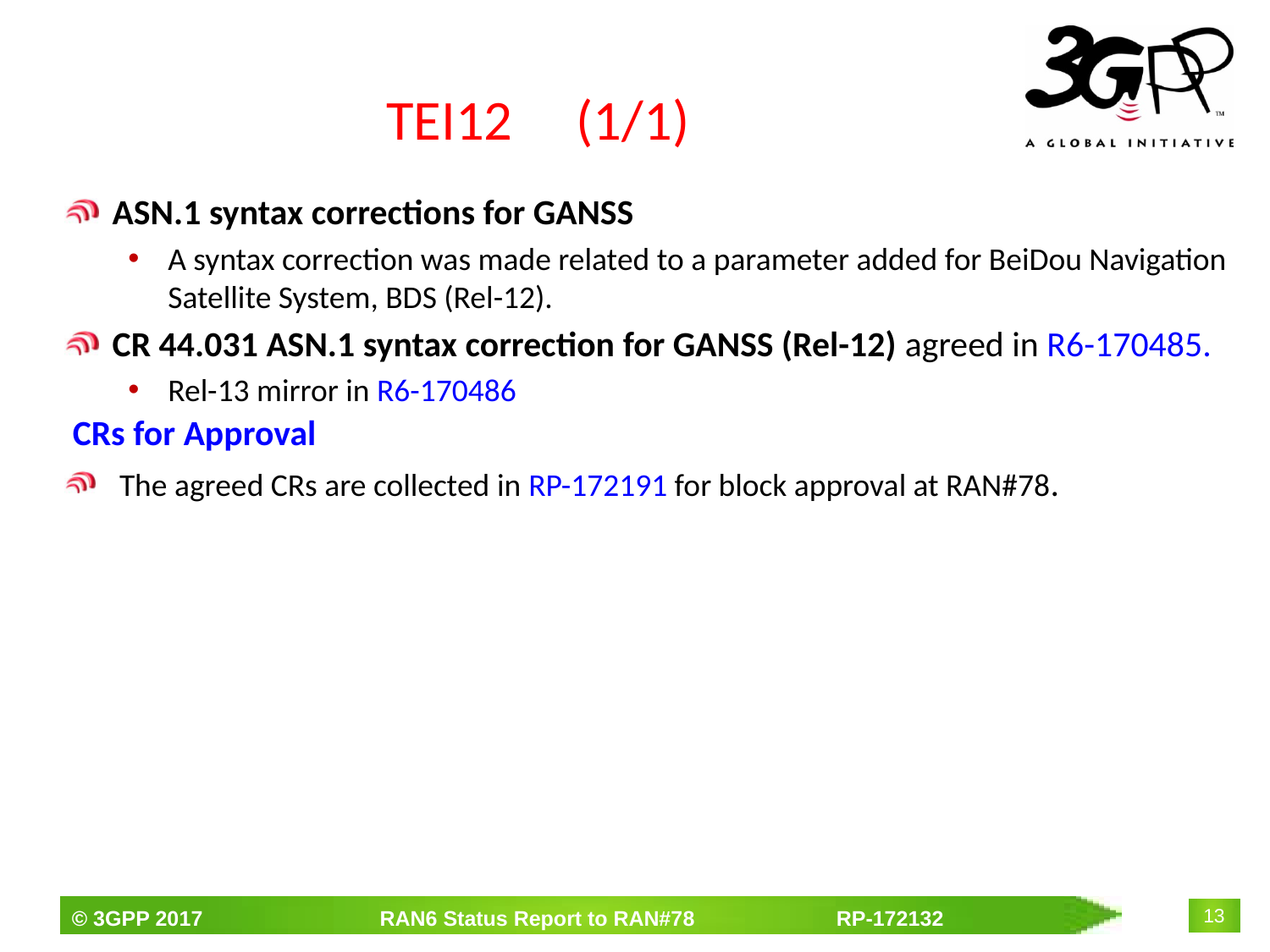

# TEI12     (1/1)
ASN.1 syntax corrections for GANSS
A syntax correction was made related to a parameter added for BeiDou Navigation Satellite System, BDS (Rel-12).
CR 44.031 ASN.1 syntax correction for GANSS (Rel-12) agreed in R6-170485.
Rel-13 mirror in R6-170486
CRs for Approval
 The agreed CRs are collected in RP-172191 for block approval at RAN#78.